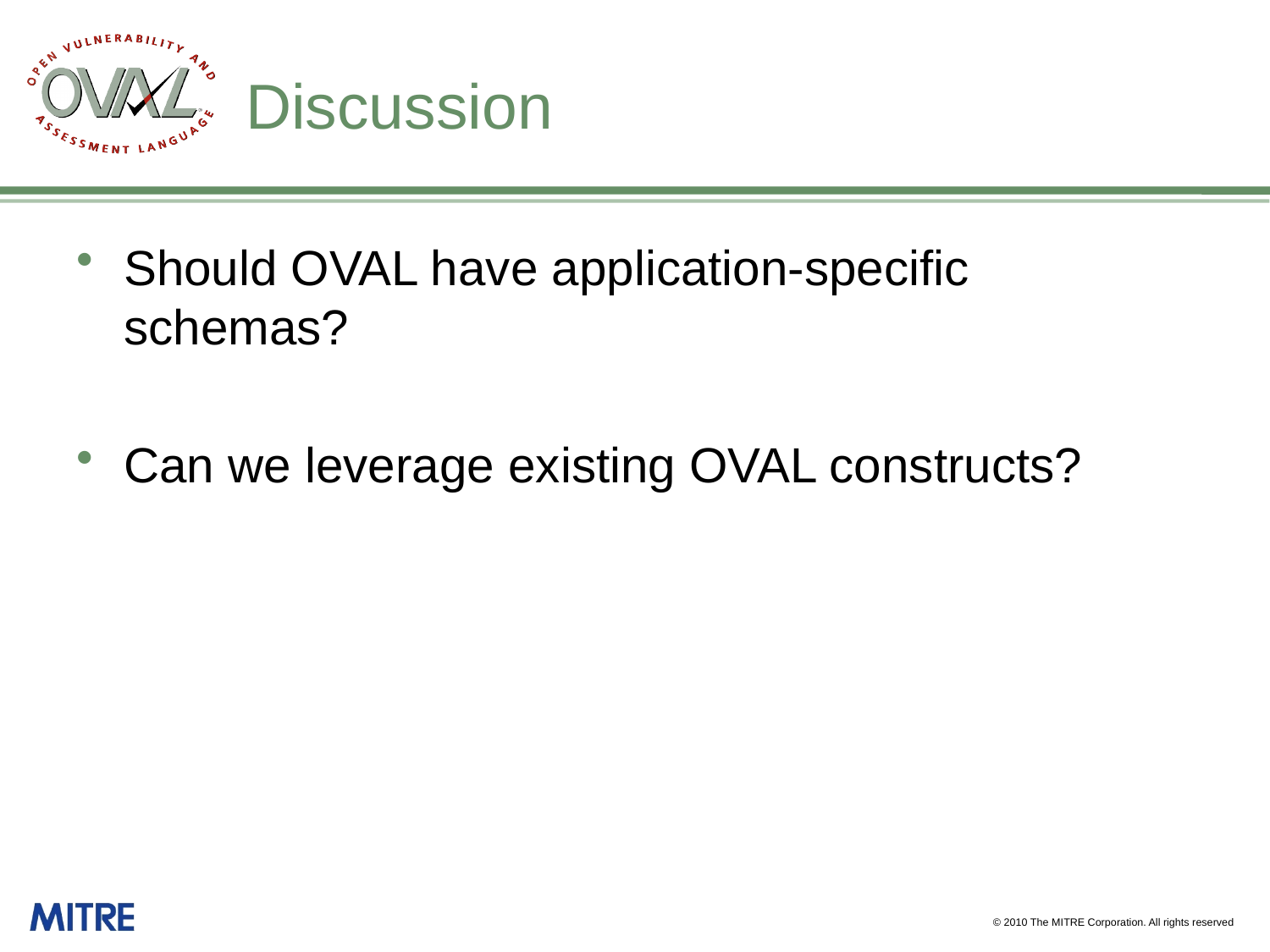

# Discussion
Should OVAL have application-specific schemas?

Can we leverage existing OVAL constructs?